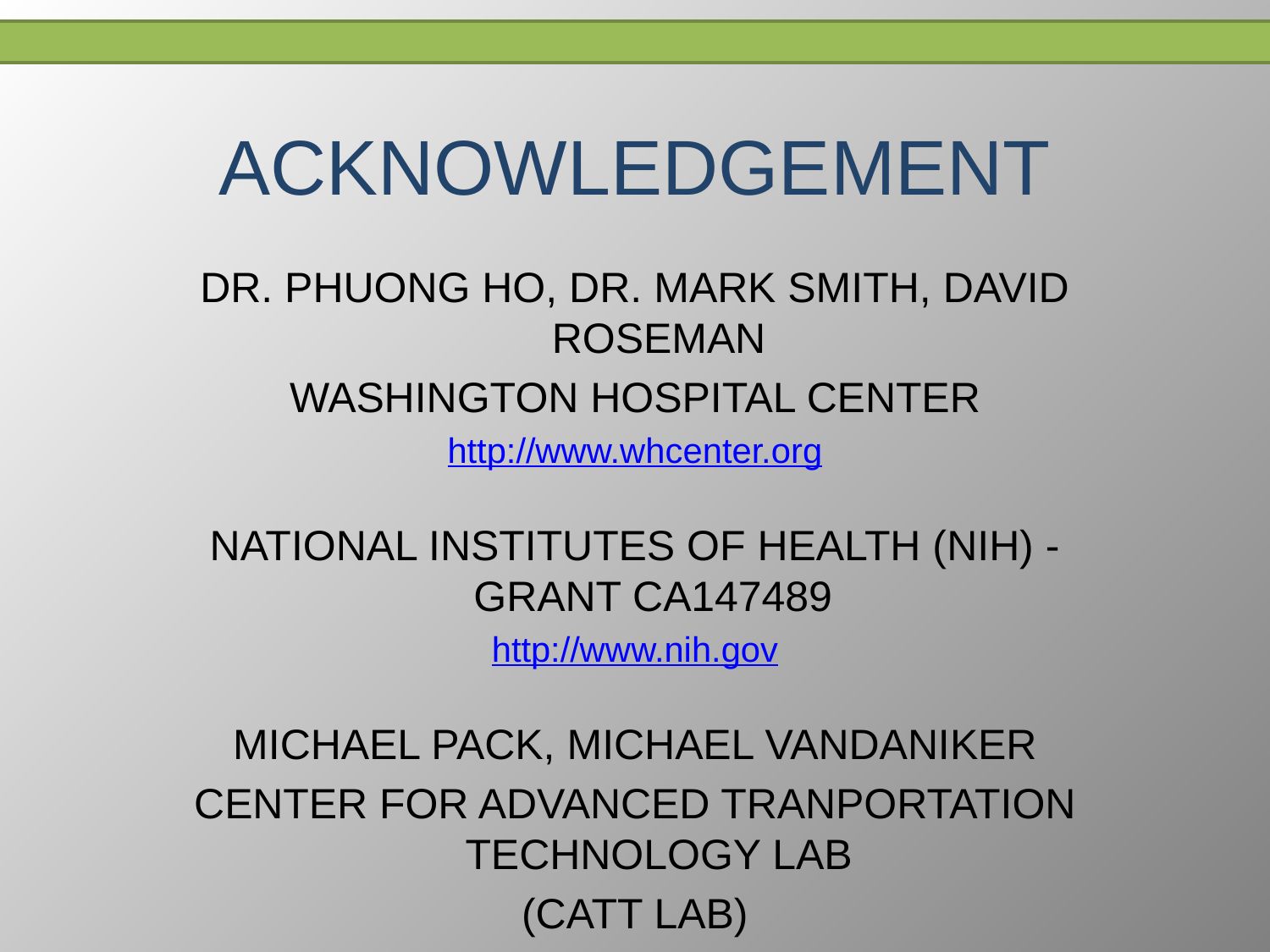

# acknowledgement
Dr. Phuong Ho, Dr. Mark Smith, David Roseman
Washington Hospital Center
http://www.whcenter.org

National Institutes of Health (NIH) - Grant CA147489
http://www.nih.gov

Michael Pack, Michael VanDaniker
Center for Advanced Tranportation Technology Lab
(CATT Lab)
http://www.cattlab.umd.edu